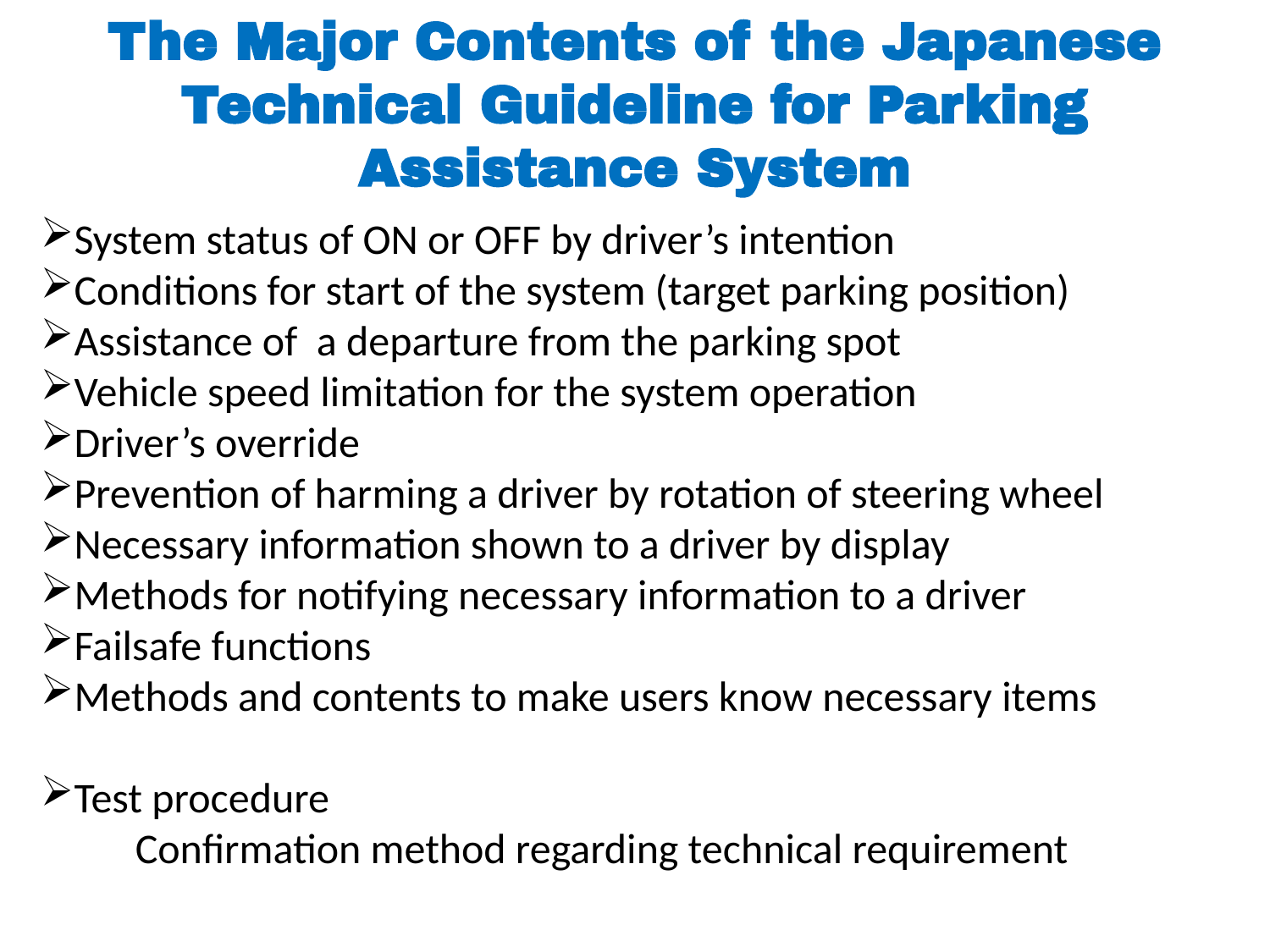

The Major Contents of the Japanese Technical Guideline for Parking Assistance System

System status of ON or OFF by driver’s intention
Conditions for start of the system (target parking position)
Assistance of  a departure from the parking spot
Vehicle speed limitation for the system operation
Driver’s override
Prevention of harming a driver by rotation of steering wheel
Necessary information shown to a driver by display
Methods for notifying necessary information to a driver
Failsafe functions
Methods and contents to make users know necessary items

Test procedure
　　Confirmation method regarding technical requirement